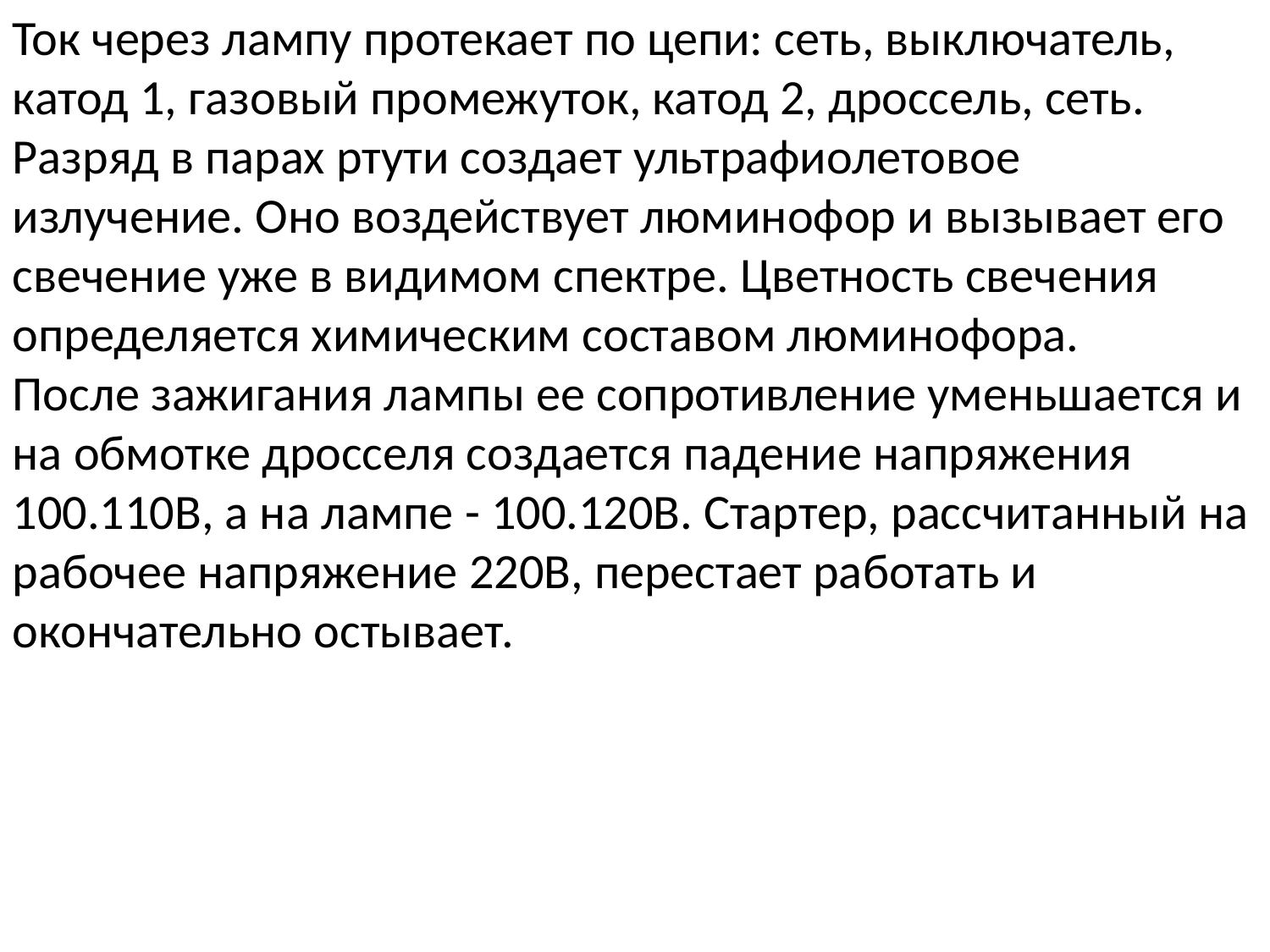

Ток через лампу протекает по цепи: сеть, выключатель, катод 1, газовый промежуток, катод 2, дроссель, сеть. Разряд в парах ртути создает ультрафиолетовое излучение. Оно воздействует люминофор и вызывает его свечение уже в видимом спектре. Цветность свечения определяется химическим составом люминофора.
После зажигания лампы ее сопротивление уменьшается и на обмотке дросселя создается падение напряжения 100.110В, а на лампе - 100.120В. Стартер, рассчитанный на рабочее напряжение 220В, перестает работать и окончательно остывает.